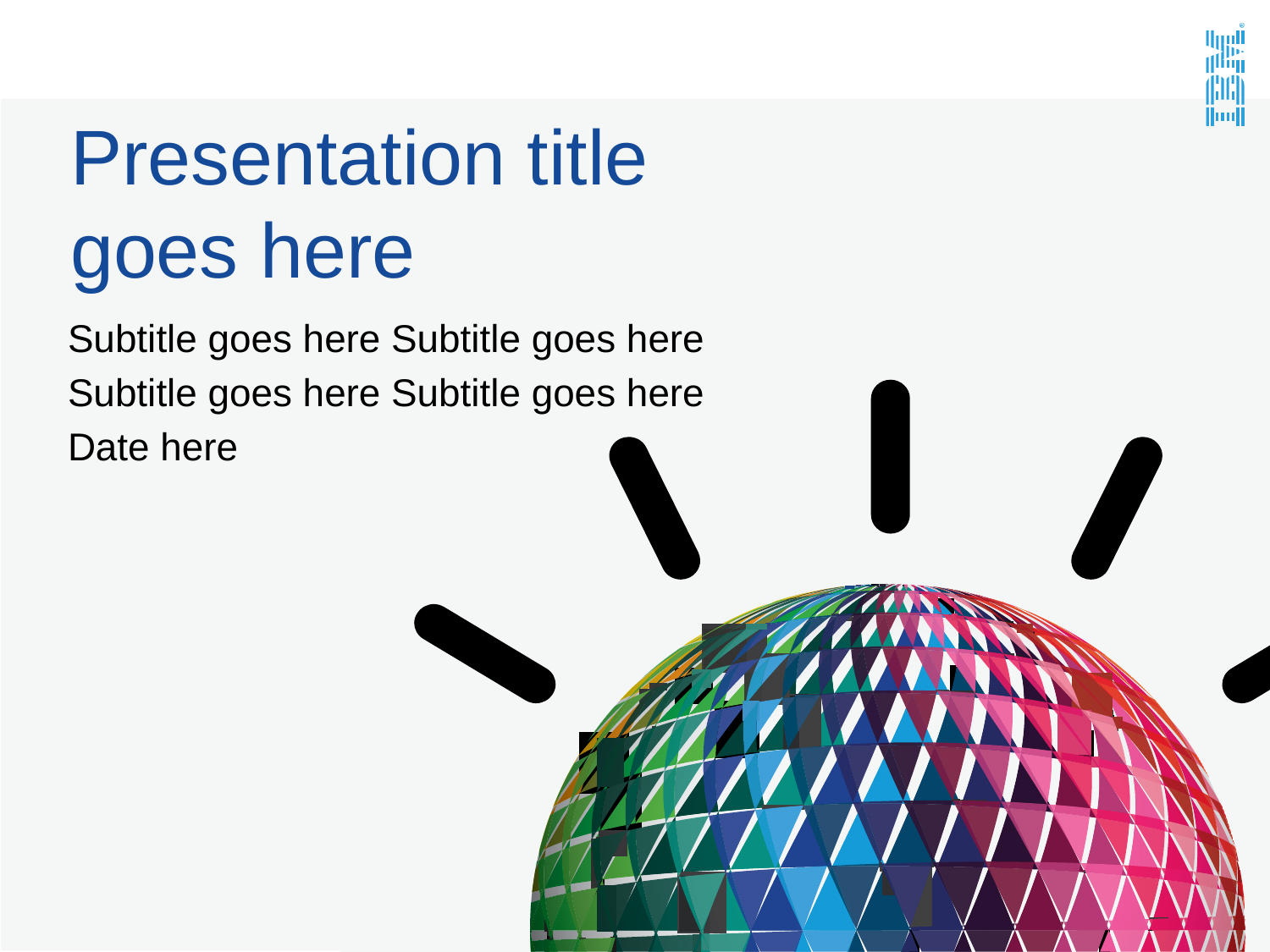

# Presentation title goes here
Subtitle goes here Subtitle goes here
Subtitle goes here Subtitle goes here
Date here